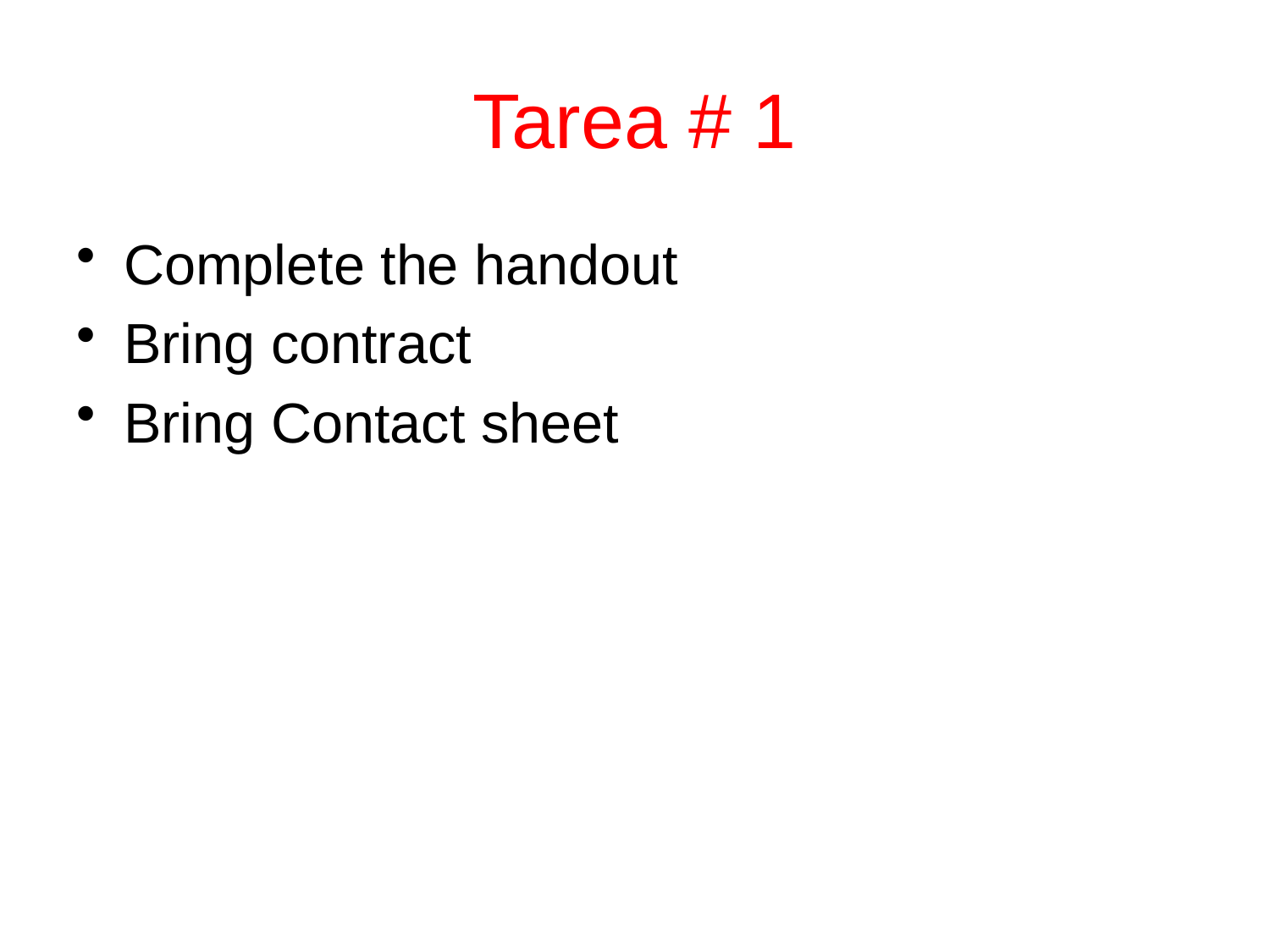

# Tarea # 1
Complete the handout
Bring contract
Bring Contact sheet